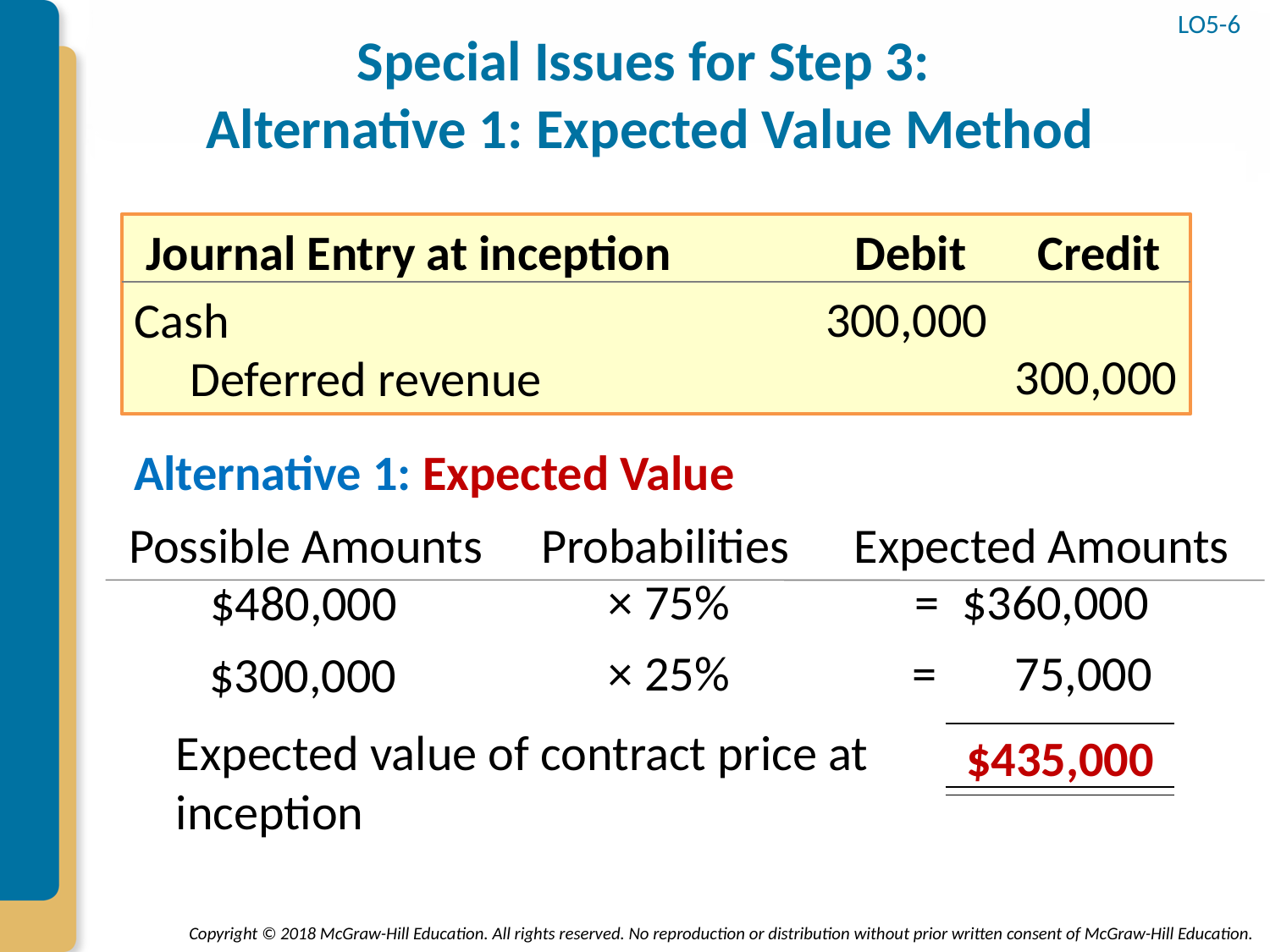

LO5-6
# Special Issues for Step 3: Alternative 1: Expected Value Method

Journal Entry at inception
Debit
Credit
300,000
Cash
300,000
     Deferred revenue
Alternative 1: Expected Value
Possible Amounts
Probabilities
Expected Amounts
=  $360,000
× 75%
           $480,000
=       75,000
× 25%
      $300,000
Expected value of contract price at inception
$435,000